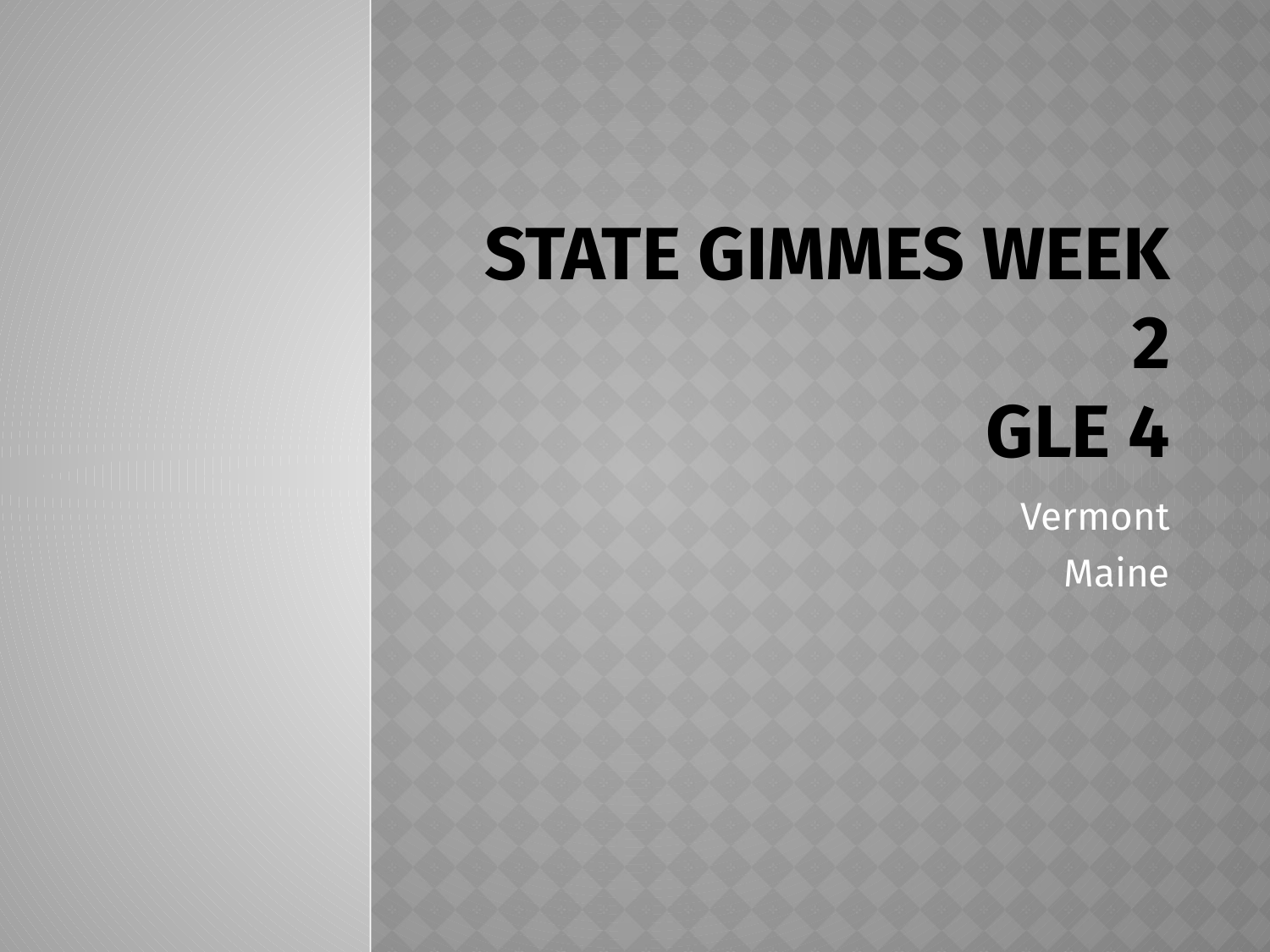

# State Gimmes Week 2 GLE 4
Vermont
Maine